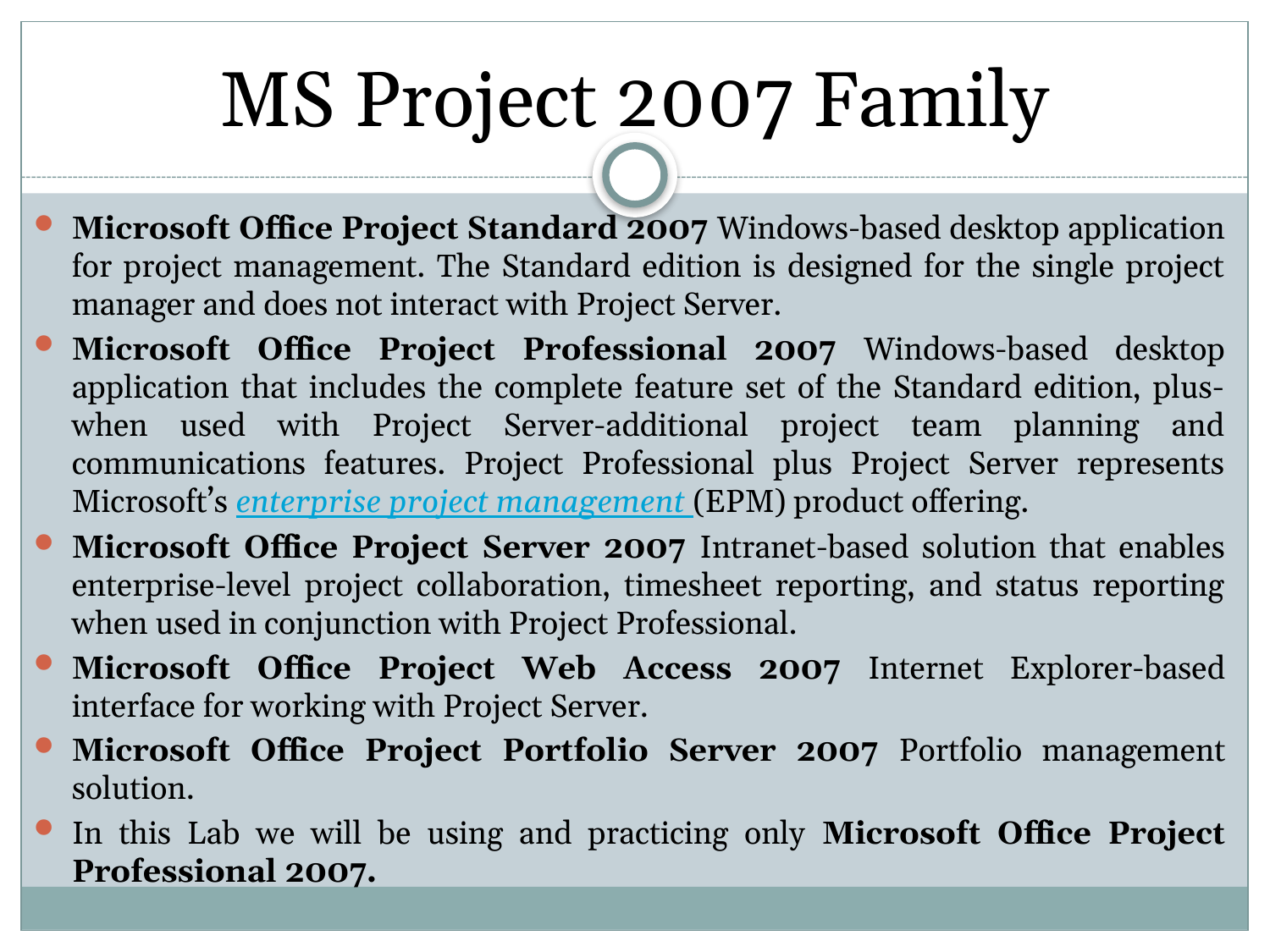

# MS Project 2007 Family
Microsoft Office Project Standard 2007 Windows-based desktop application for project management. The Standard edition is designed for the single project manager and does not interact with Project Server.
Microsoft Office Project Professional 2007 Windows-based desktop application that includes the complete feature set of the Standard edition, plus-when used with Project Server-additional project team planning and communications features. Project Professional plus Project Server represents Microsoft’s enterprise project management (EPM) product offering.
Microsoft Office Project Server 2007 Intranet-based solution that enables enterprise-level project collaboration, timesheet reporting, and status reporting when used in conjunction with Project Professional.
Microsoft Office Project Web Access 2007 Internet Explorer-based interface for working with Project Server.
Microsoft Office Project Portfolio Server 2007 Portfolio management solution.
In this Lab we will be using and practicing only Microsoft Office Project Professional 2007.